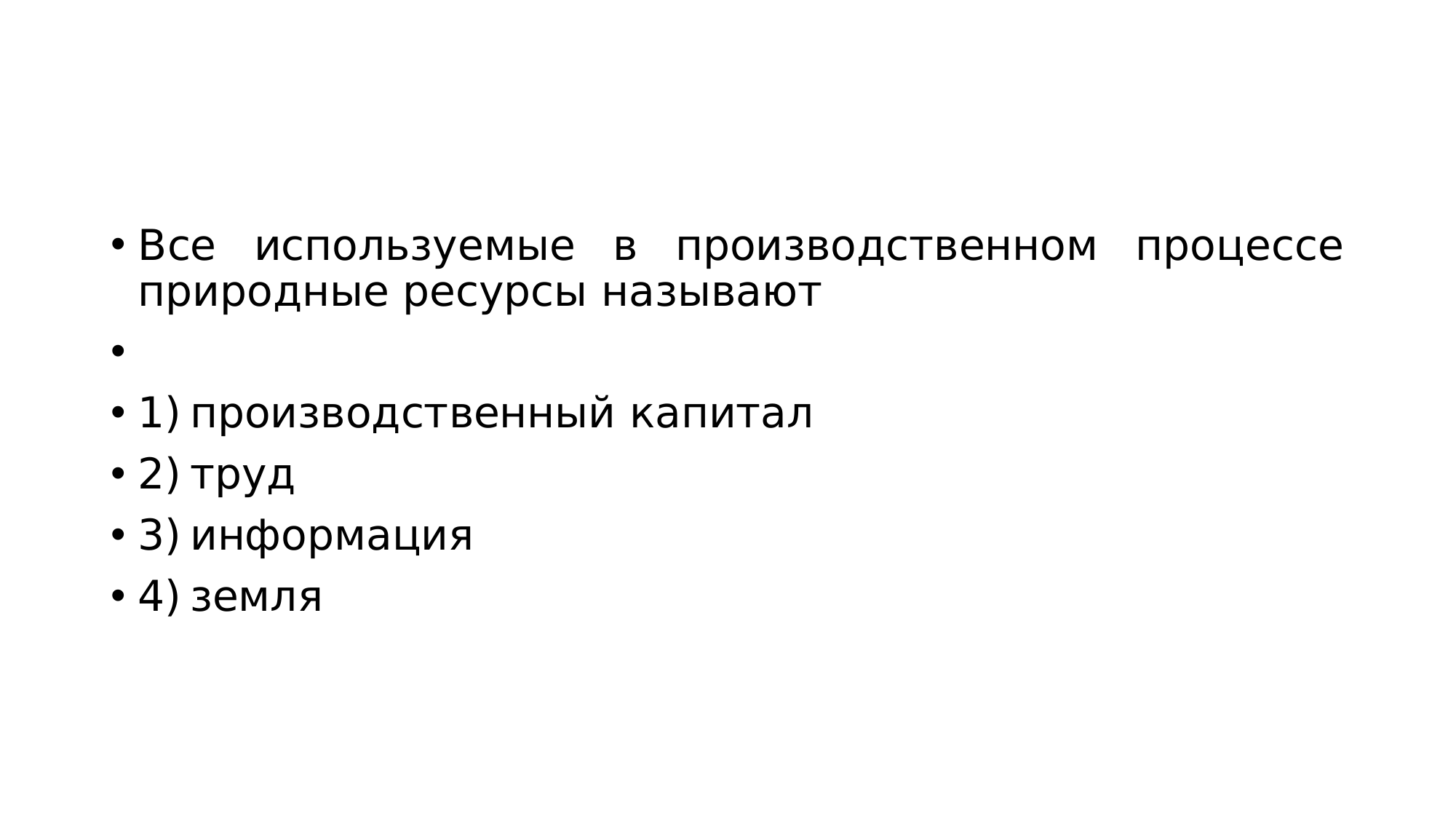

#
Все используемые в производственном процессе природные ресурсы называют

1) производственный капитал
2) труд
3) информация
4) земля